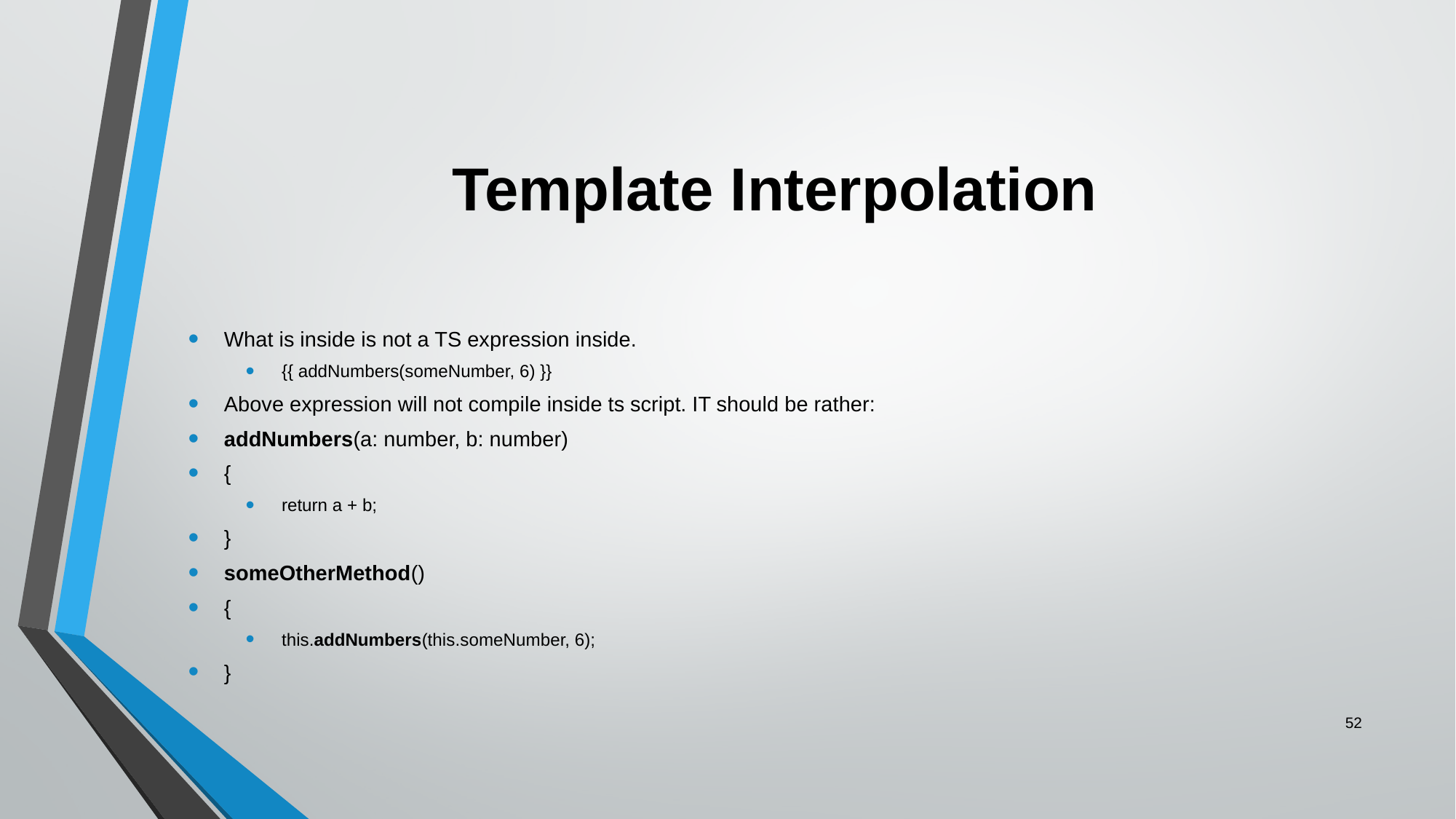

# Template Interpolation
What is inside is not a TS expression inside.
{{ addNumbers(someNumber, 6) }}
Above expression will not compile inside ts script. IT should be rather:
addNumbers(a: number, b: number)
{
return a + b;
}
someOtherMethod()
{
this.addNumbers(this.someNumber, 6);
}
52